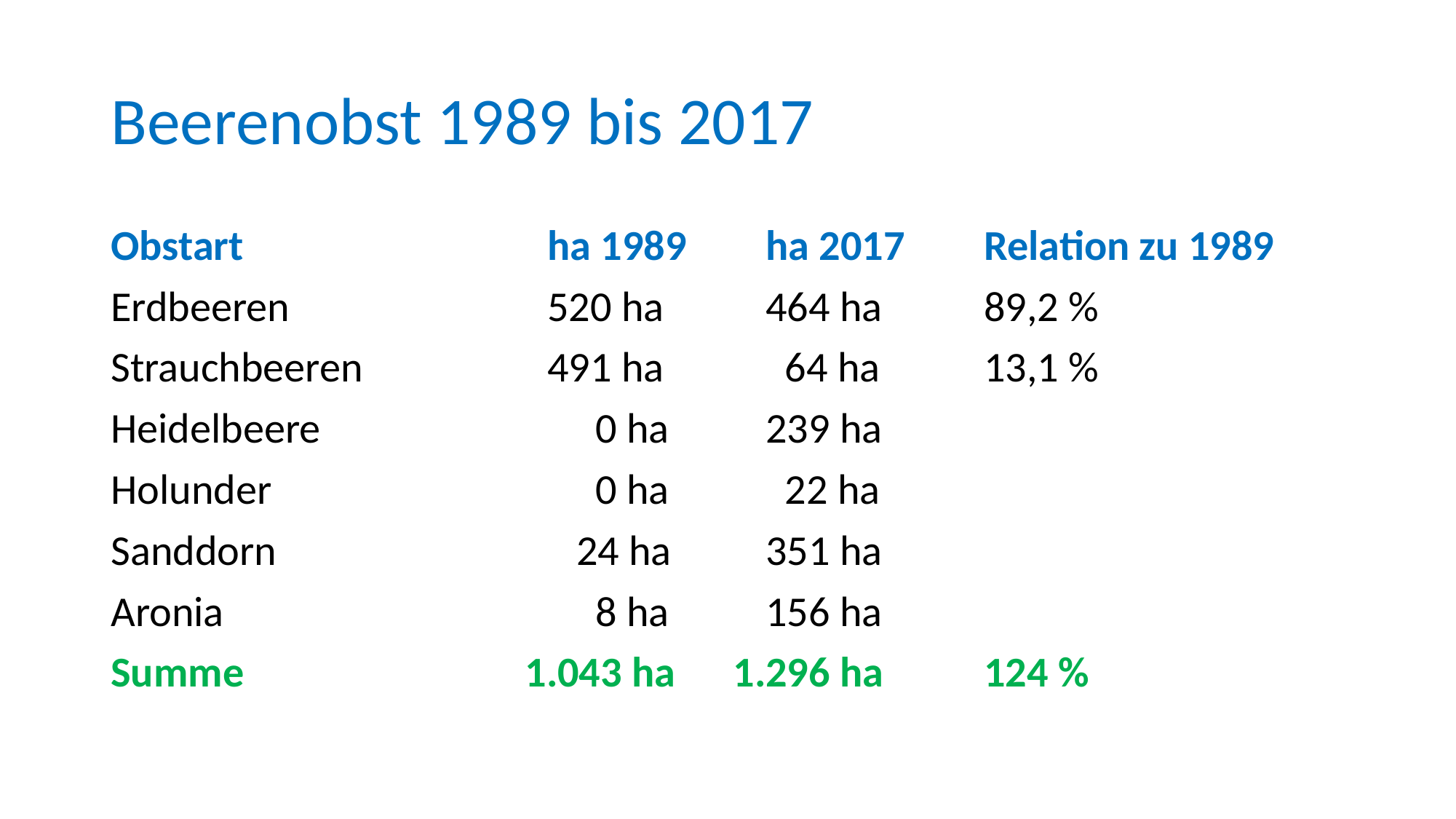

# Beerenobst 1989 bis 2017
Obstart			ha 1989	ha 2017	Relation zu 1989
Erdbeeren			520 ha	464 ha	89,2 %
Strauchbeeren		491 ha	  64 ha	13,1 %
Heidelbeere			     0 ha	239 ha
Holunder			     0 ha	  22 ha
Sanddorn			   24 ha	351 ha
Aronia			     8 ha	156 ha
Summe		         1.043 ha      1.296 ha	124 %